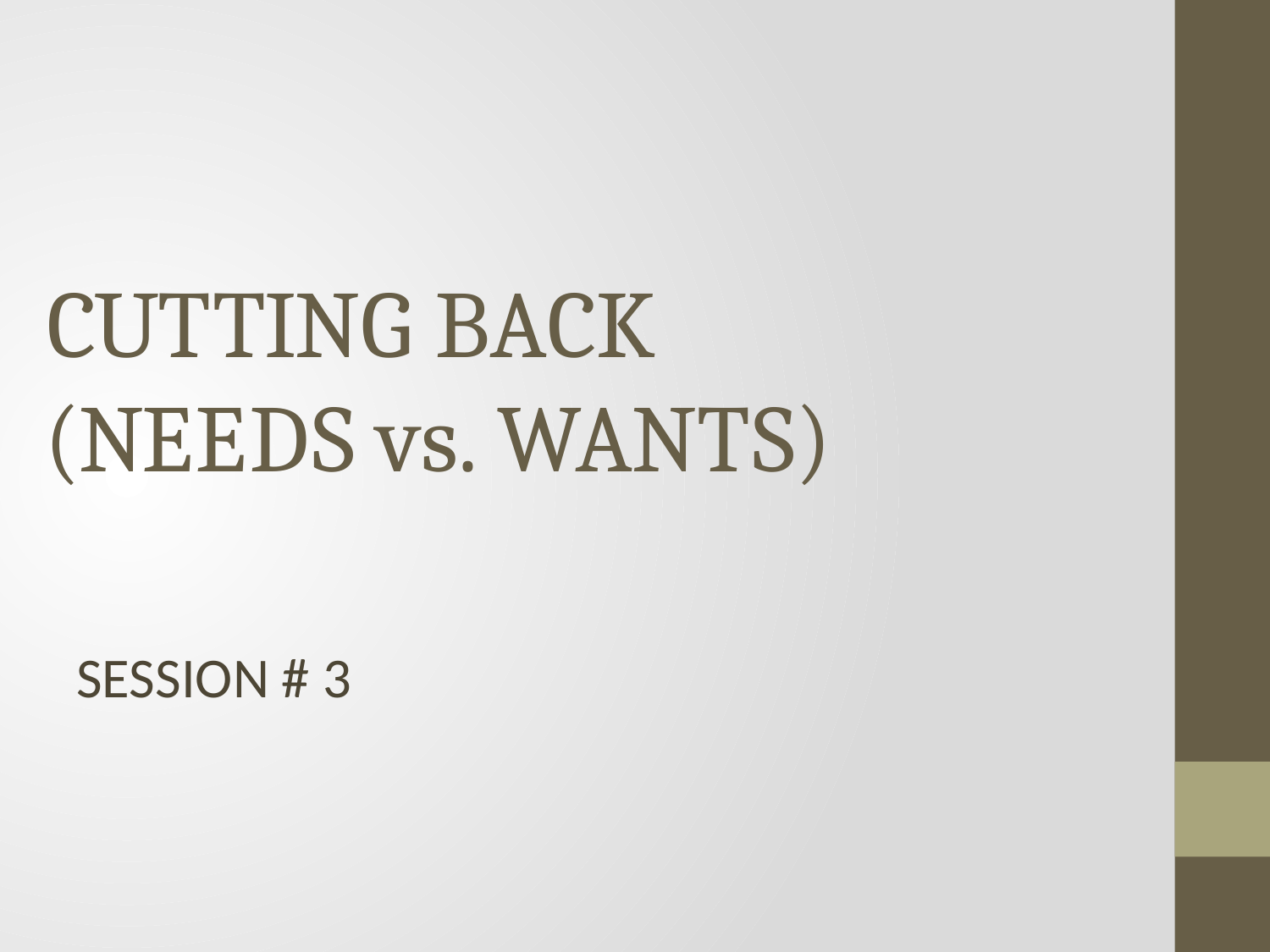

# CUTTING BACK (NEEDS vs. WANTS)
SESSION # 3